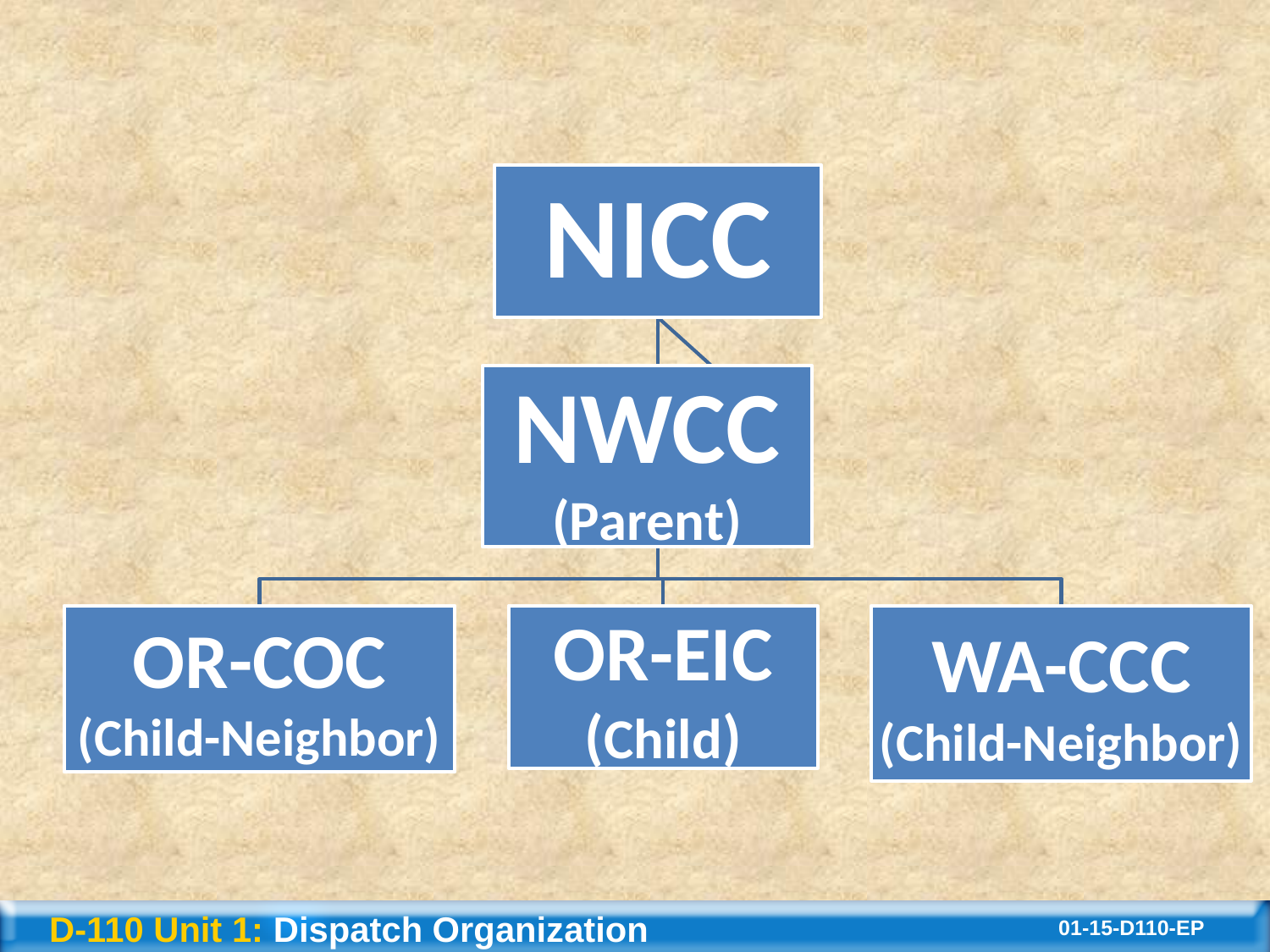

NICC
OR-COC
(Child-Neighbor)
OR-EIC
(Child)
WA-CCC
(Child-Neighbor)
NWCC
(Parent)
D-110 Unit 1: Dispatch Organization
01-15-D110-EP